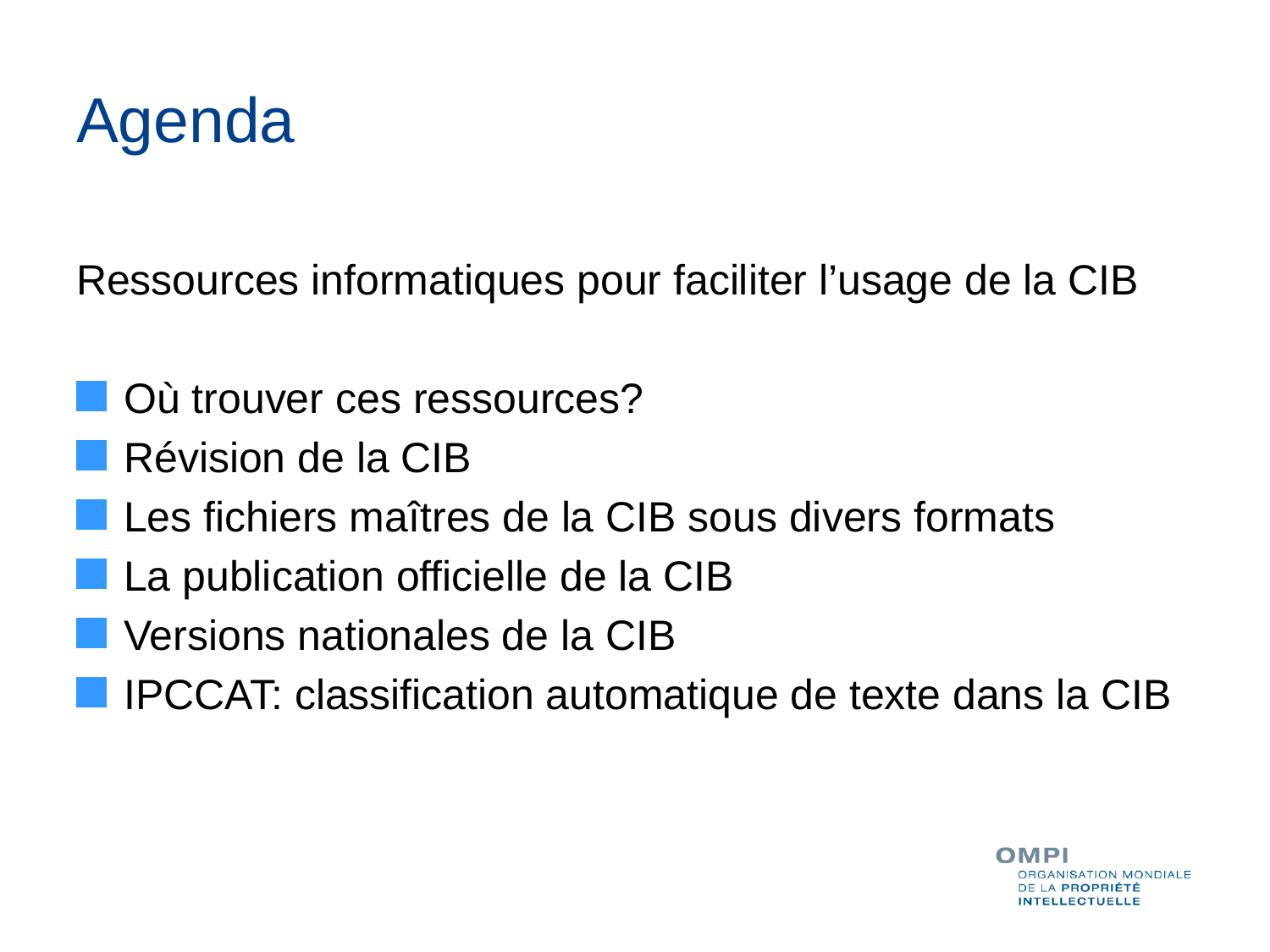

# Agenda
Ressources informatiques pour faciliter l’usage de la CIB

Où trouver ces ressources?
Révision de la CIB
Les fichiers maîtres de la CIB sous divers formats
La publication officielle de la CIB
Versions nationales de la CIB
IPCCAT: classification automatique de texte dans la CIB